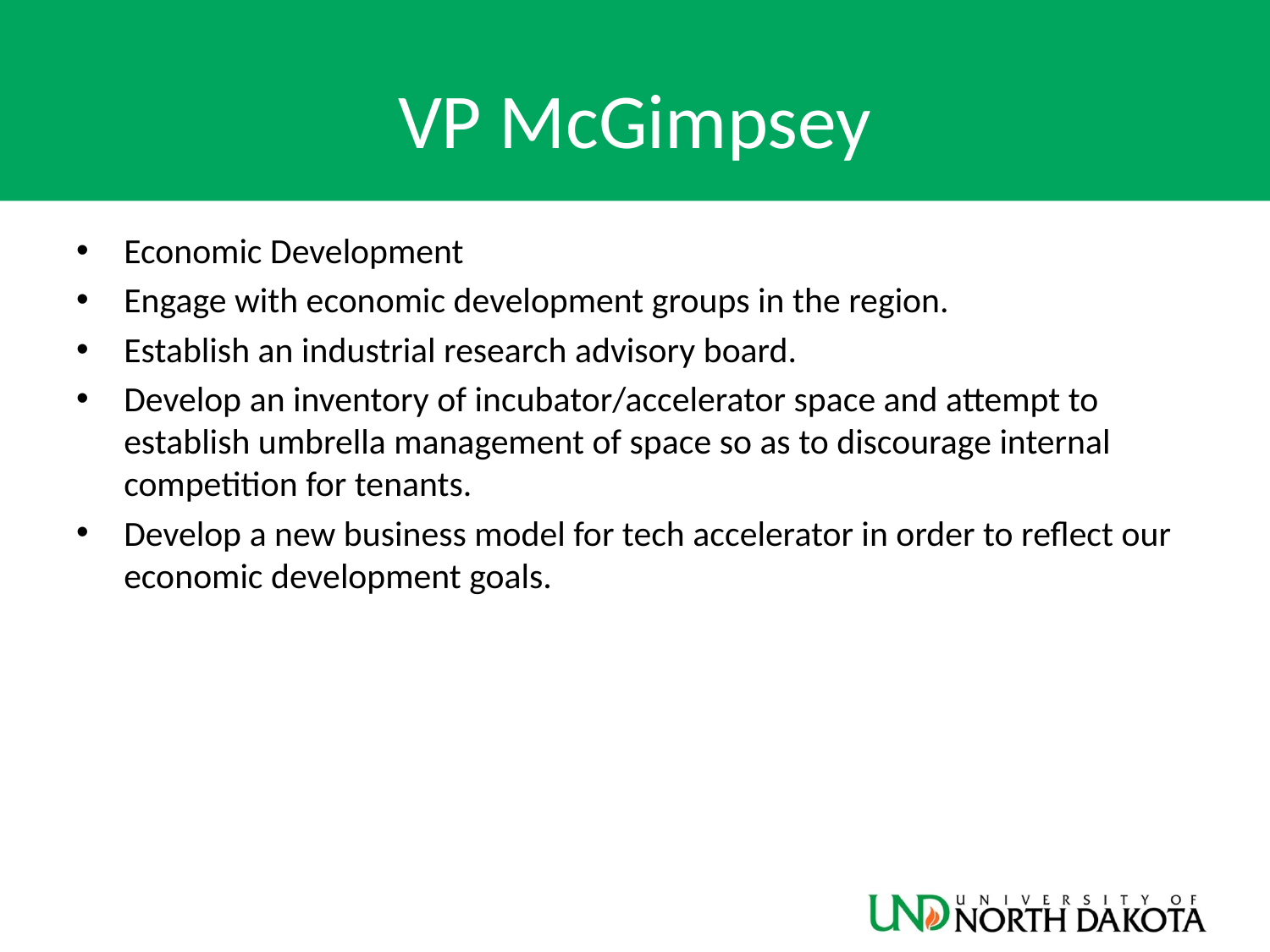

# VP McGimpsey
Economic Development
Engage with economic development groups in the region.
Establish an industrial research advisory board.
Develop an inventory of incubator/accelerator space and attempt to establish umbrella management of space so as to discourage internal competition for tenants.
Develop a new business model for tech accelerator in order to reflect our economic development goals.